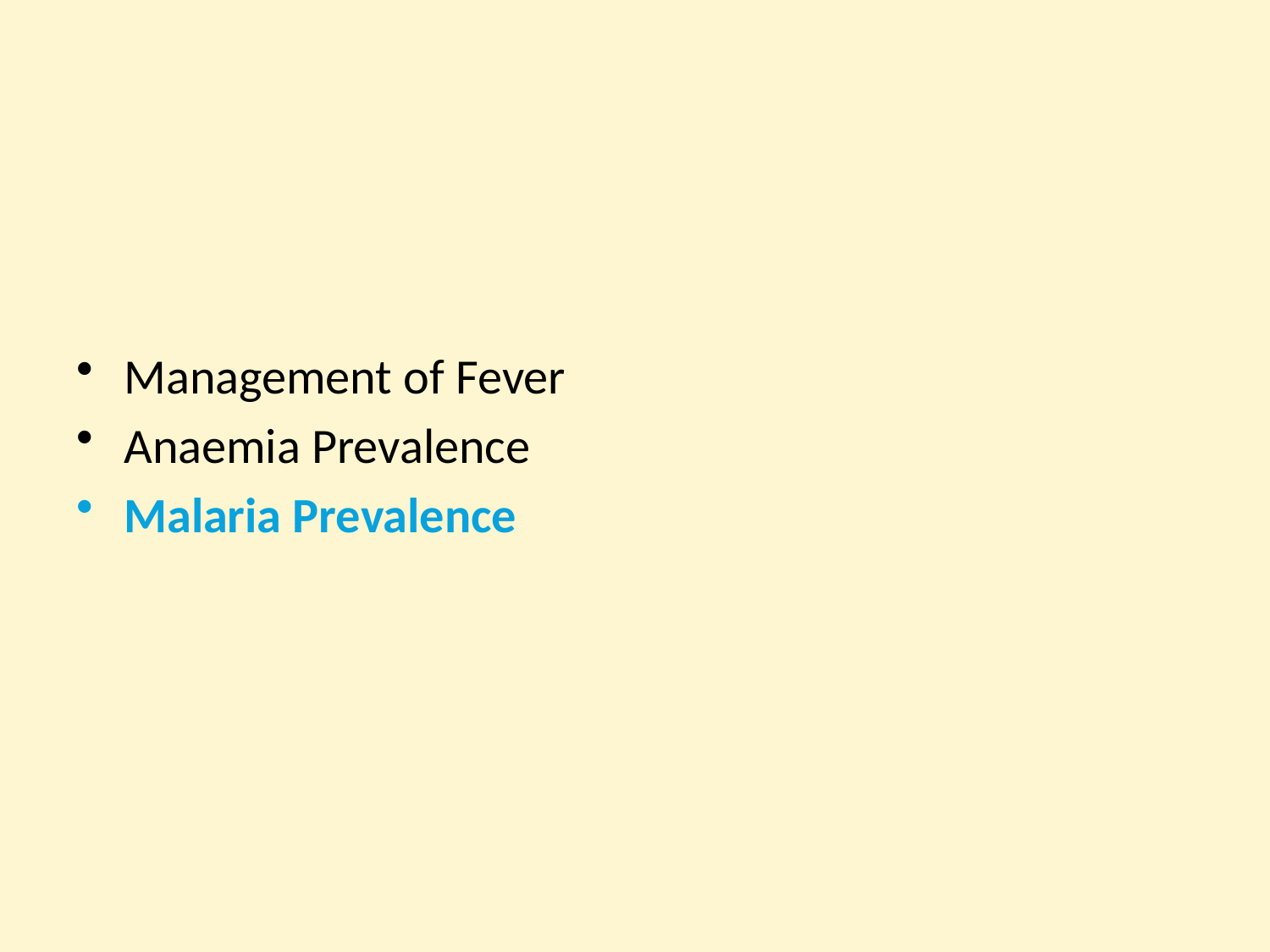

#
Management of Fever
Anaemia Prevalence
Malaria Prevalence